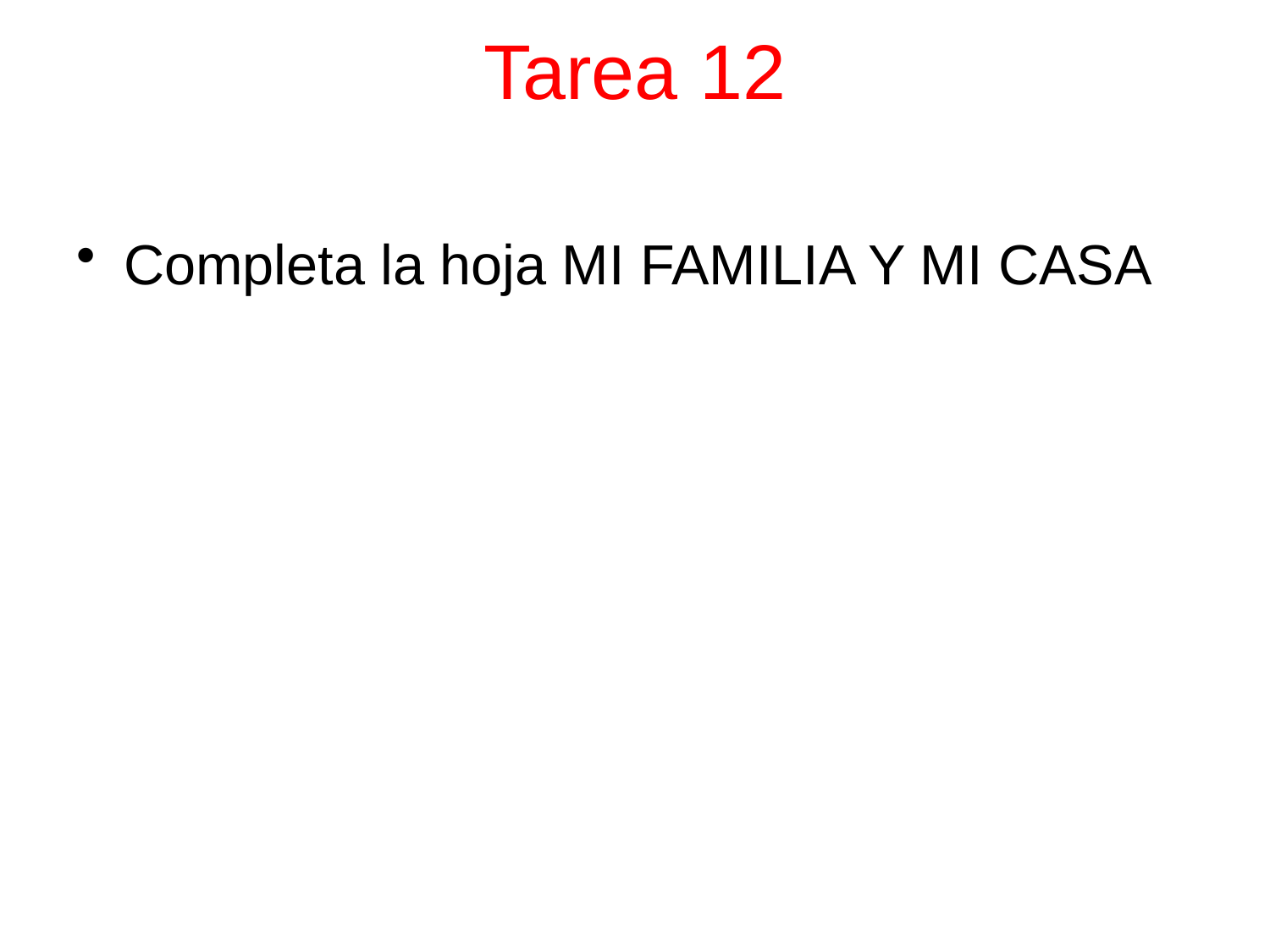

# Tarea 12
Completa la hoja MI FAMILIA Y MI CASA